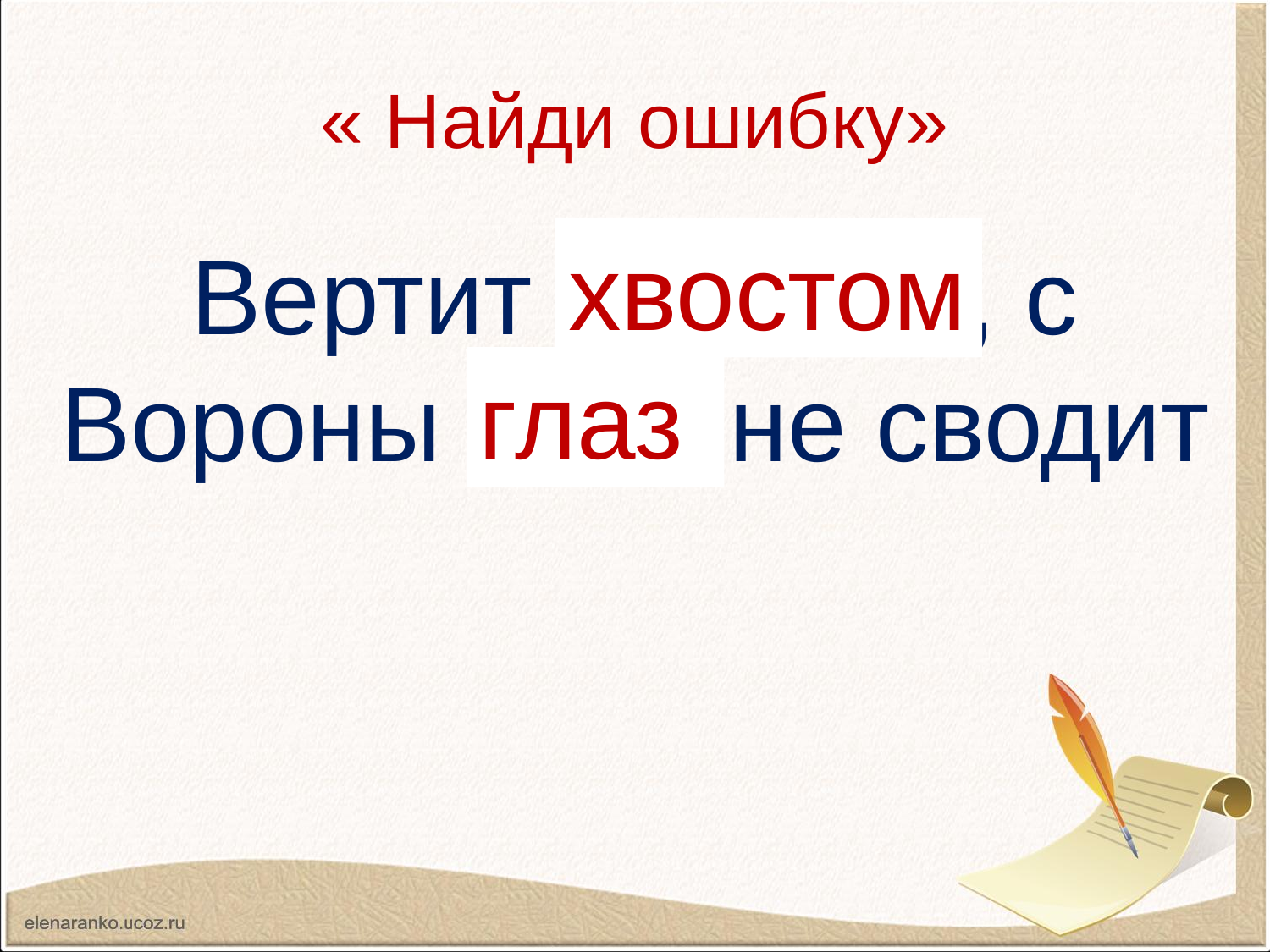

# « Найди ошибку»
хвостом
Вертит крылом , с Вороны  нос  не сводит
глаз